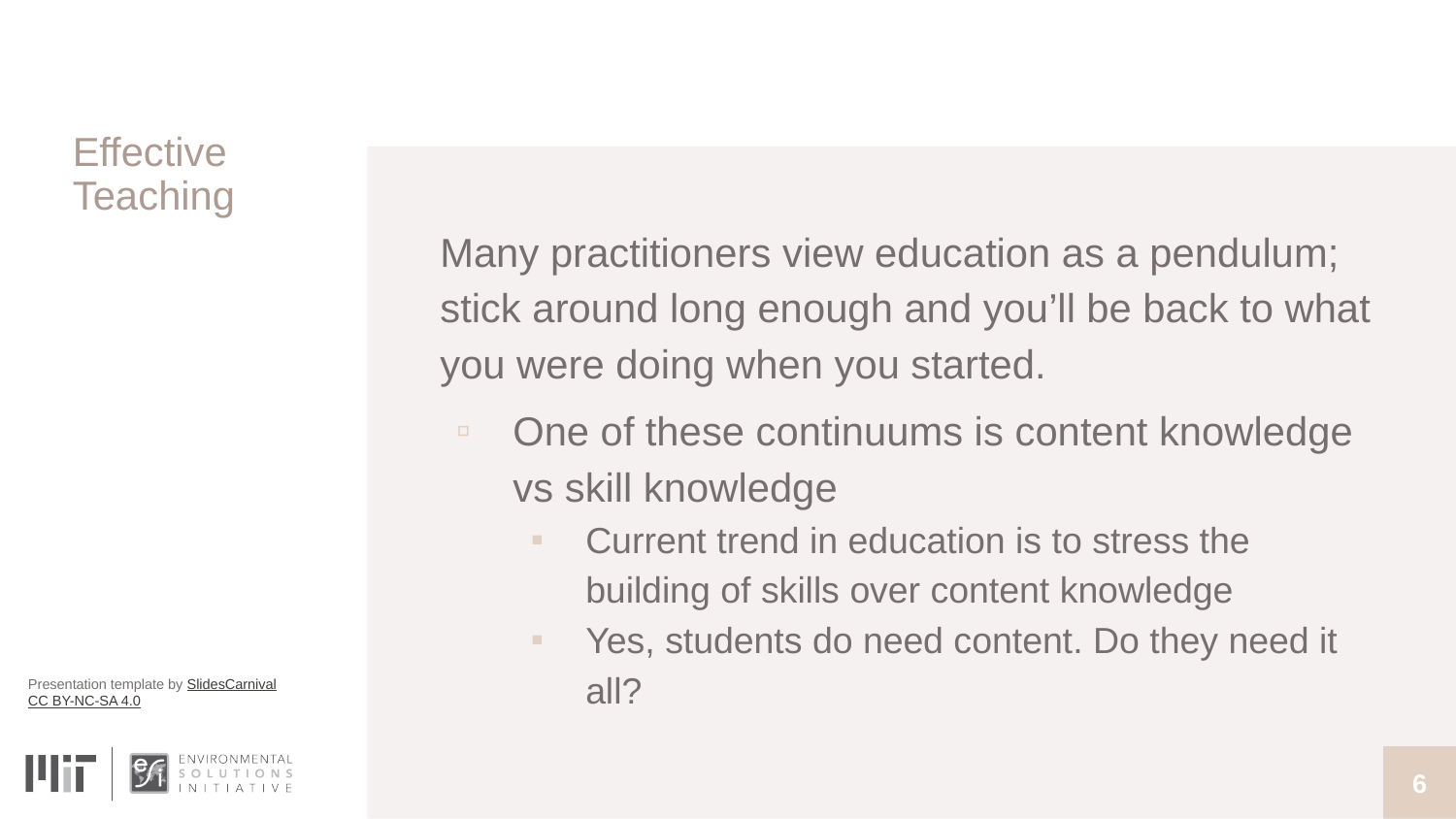

# Effective Teaching
Many practitioners view education as a pendulum; stick around long enough and you’ll be back to what you were doing when you started.
One of these continuums is content knowledge vs skill knowledge
Current trend in education is to stress the building of skills over content knowledge
Yes, students do need content. Do they need it all?
6